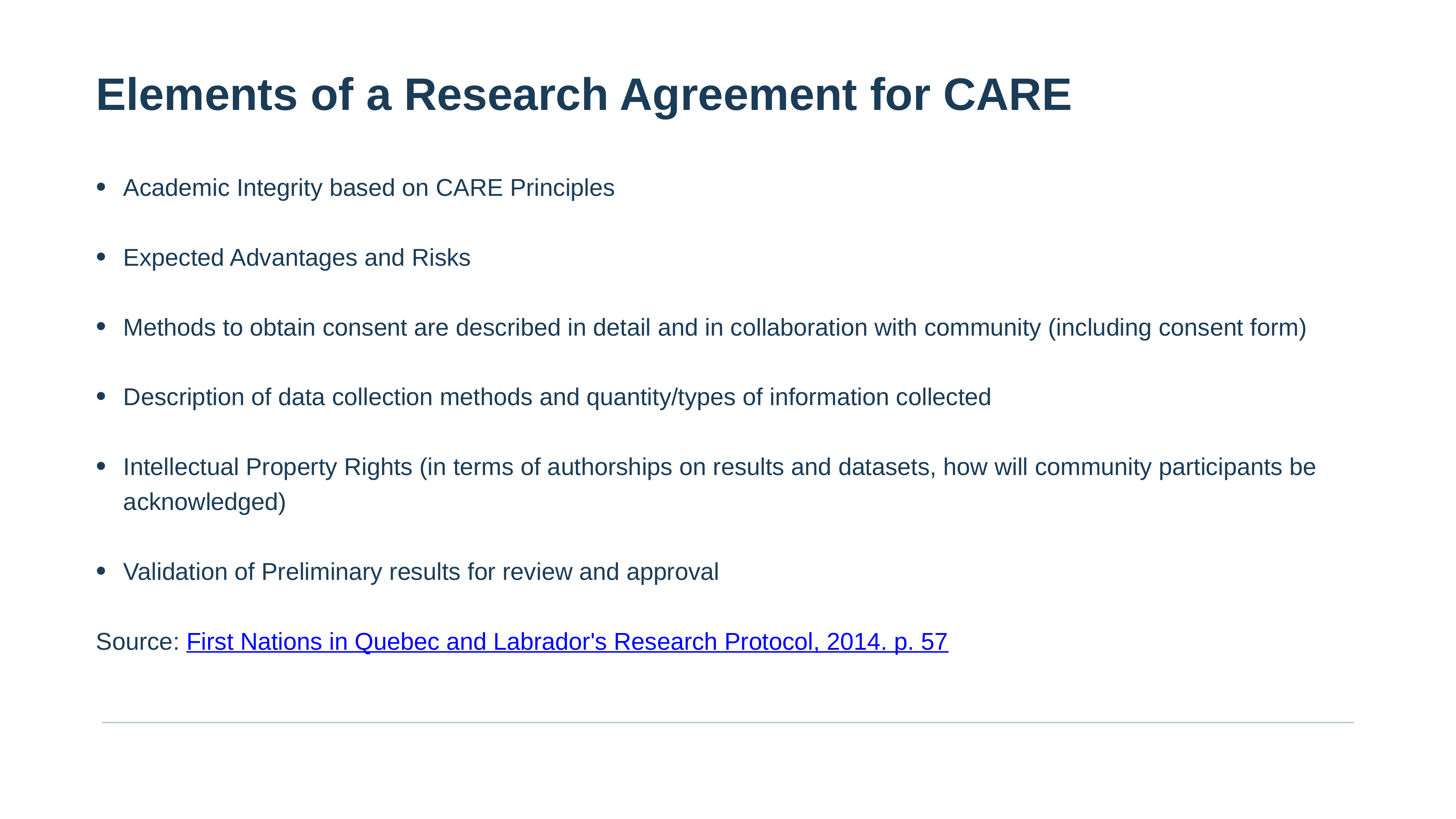

Elements of a Research Agreement for CARE
Academic Integrity based on CARE Principles

Expected Advantages and Risks

Methods to obtain consent are described in detail and in collaboration with community (including consent form)

Description of data collection methods and quantity/types of information collected

Intellectual Property Rights (in terms of authorships on results and datasets, how will community participants be acknowledged)

Validation of Preliminary results for review and approval

Source: First Nations in Quebec and Labrador's Research Protocol, 2014. p. 57